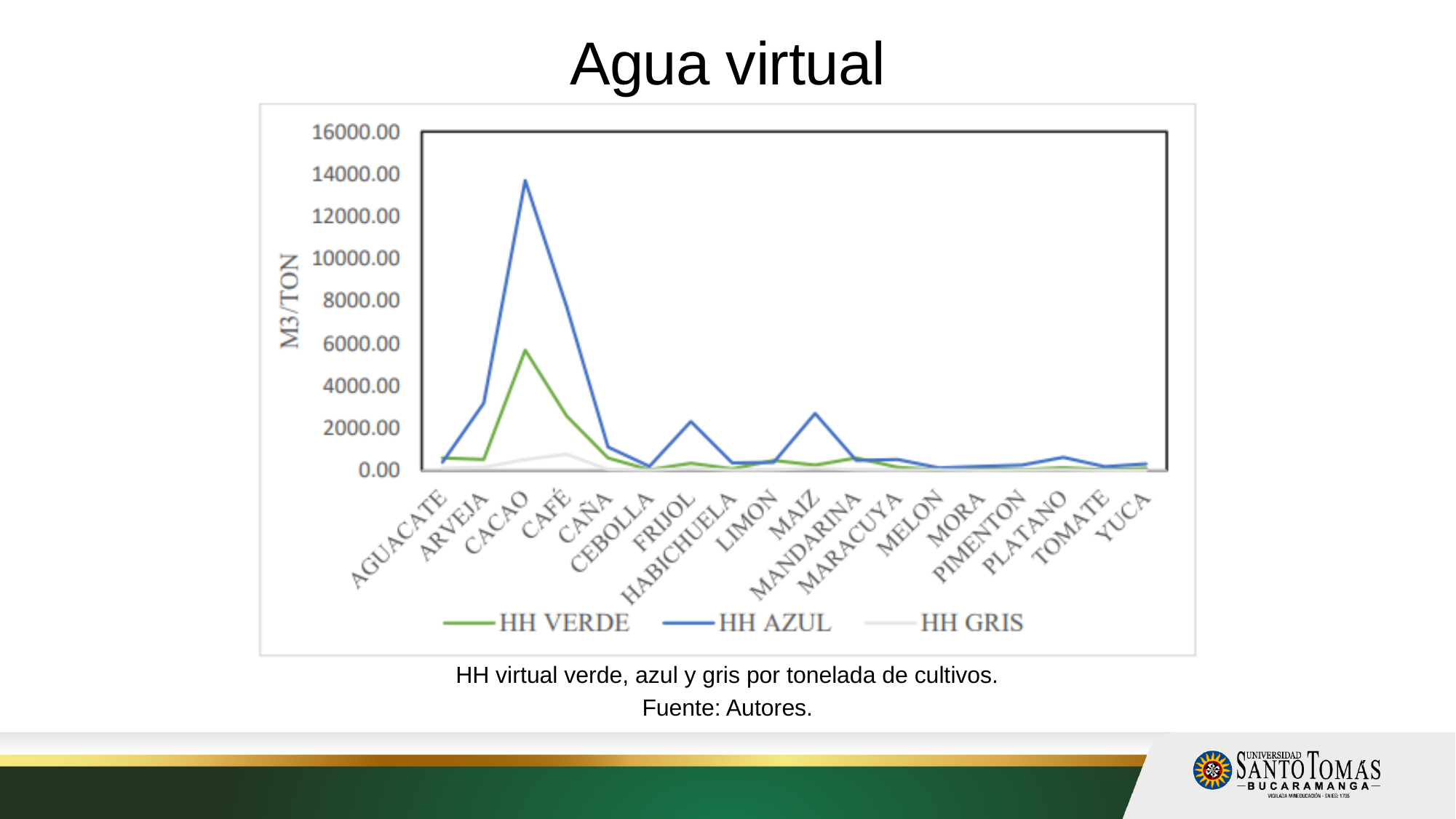

Agua virtual

HH virtual verde, azul y gris por tonelada de cultivos.
Fuente: Autores.